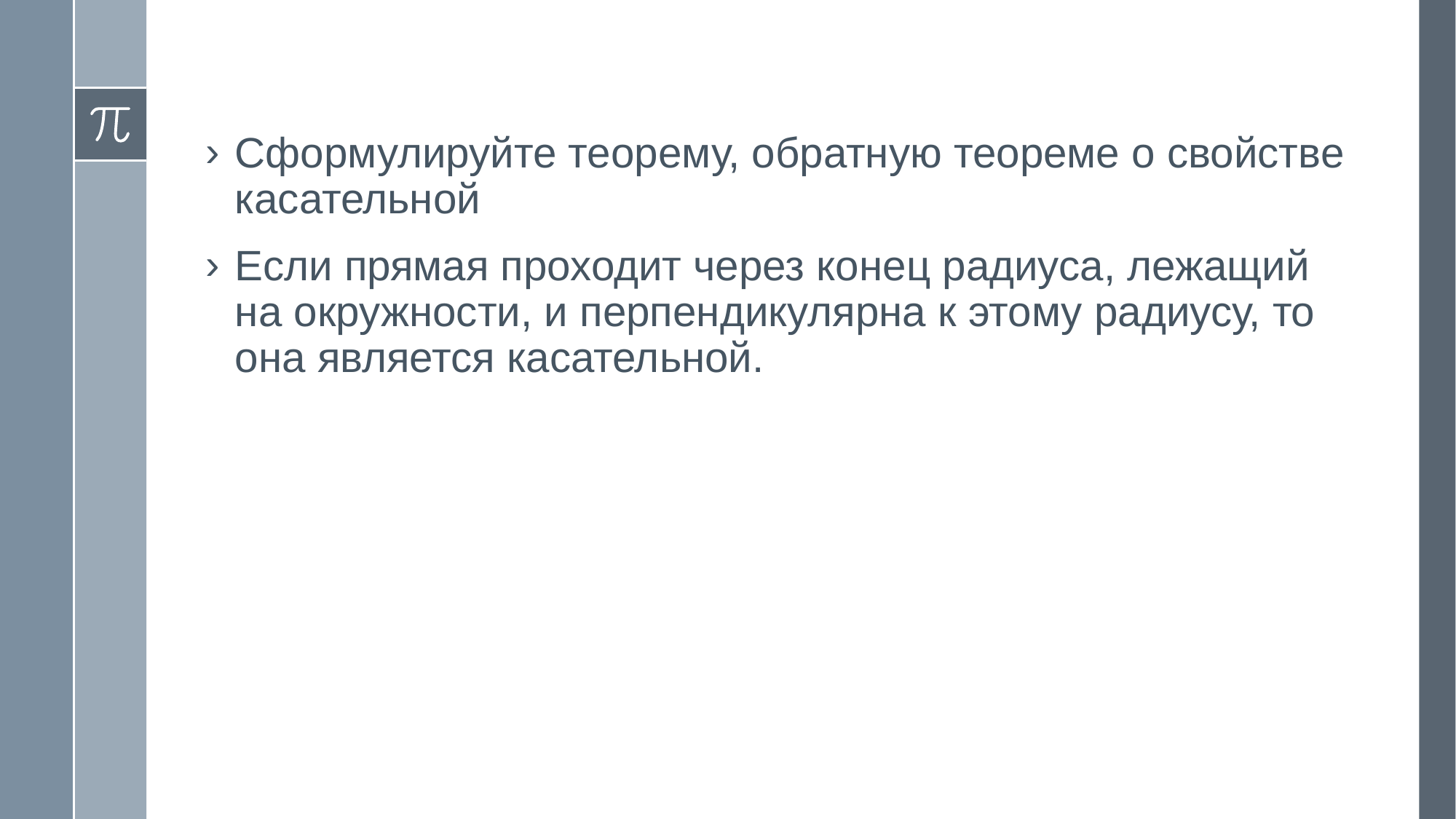

Сформулируйте теорему, обратную теореме о свойстве касательной
Если прямая проходит через конец радиуса, лежащий на окружности, и перпендикулярна к этому радиусу, то она является касательной.